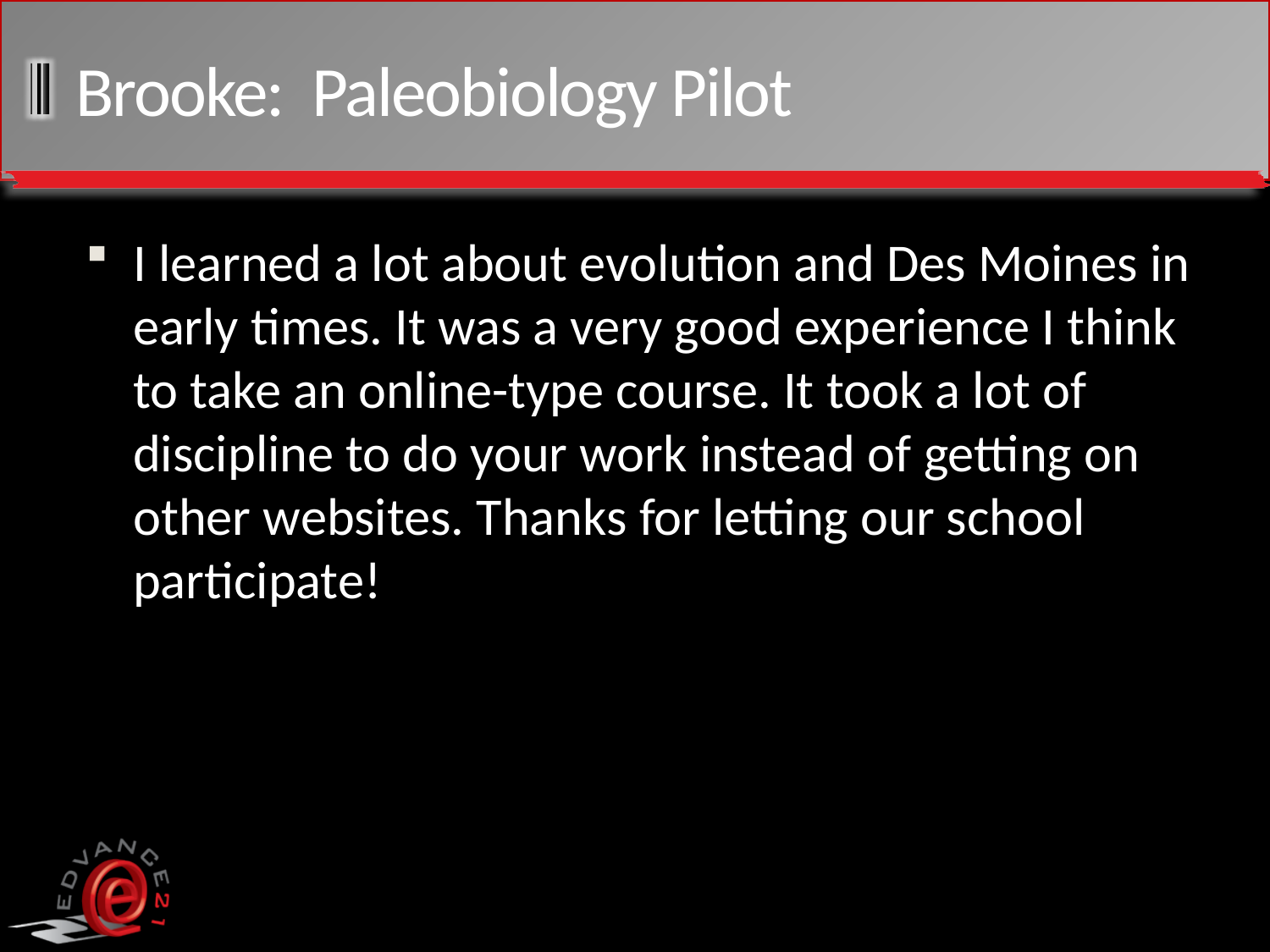

# Brooke:  Paleobiology Pilot
I learned a lot about evolution and Des Moines in early times. It was a very good experience I think to take an online-type course. It took a lot of discipline to do your work instead of getting on other websites. Thanks for letting our school participate!